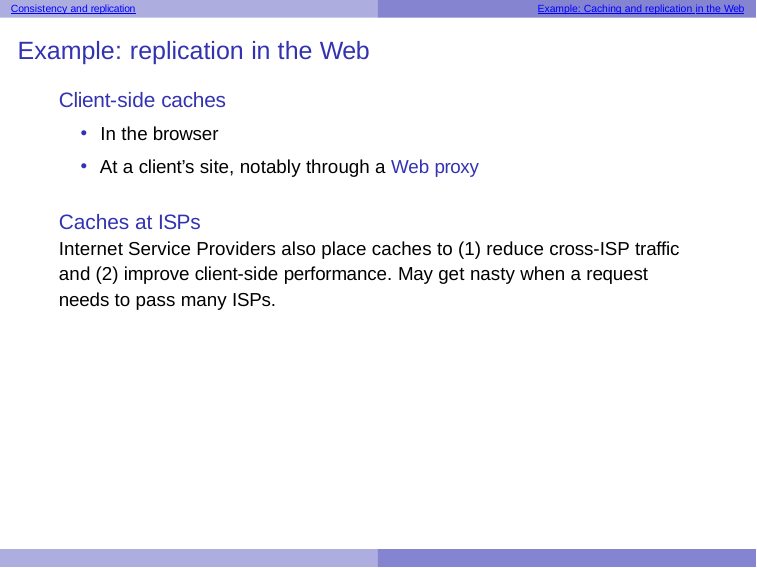

Consistency and replication
Example: Caching and replication in the Web
Example: replication in the Web
Client-side caches
In the browser
At a client’s site, notably through a Web proxy

Caches at ISPs
Internet Service Providers also place caches to (1) reduce cross-ISP traffic and (2) improve client-side performance. May get nasty when a request needs to pass many ISPs.